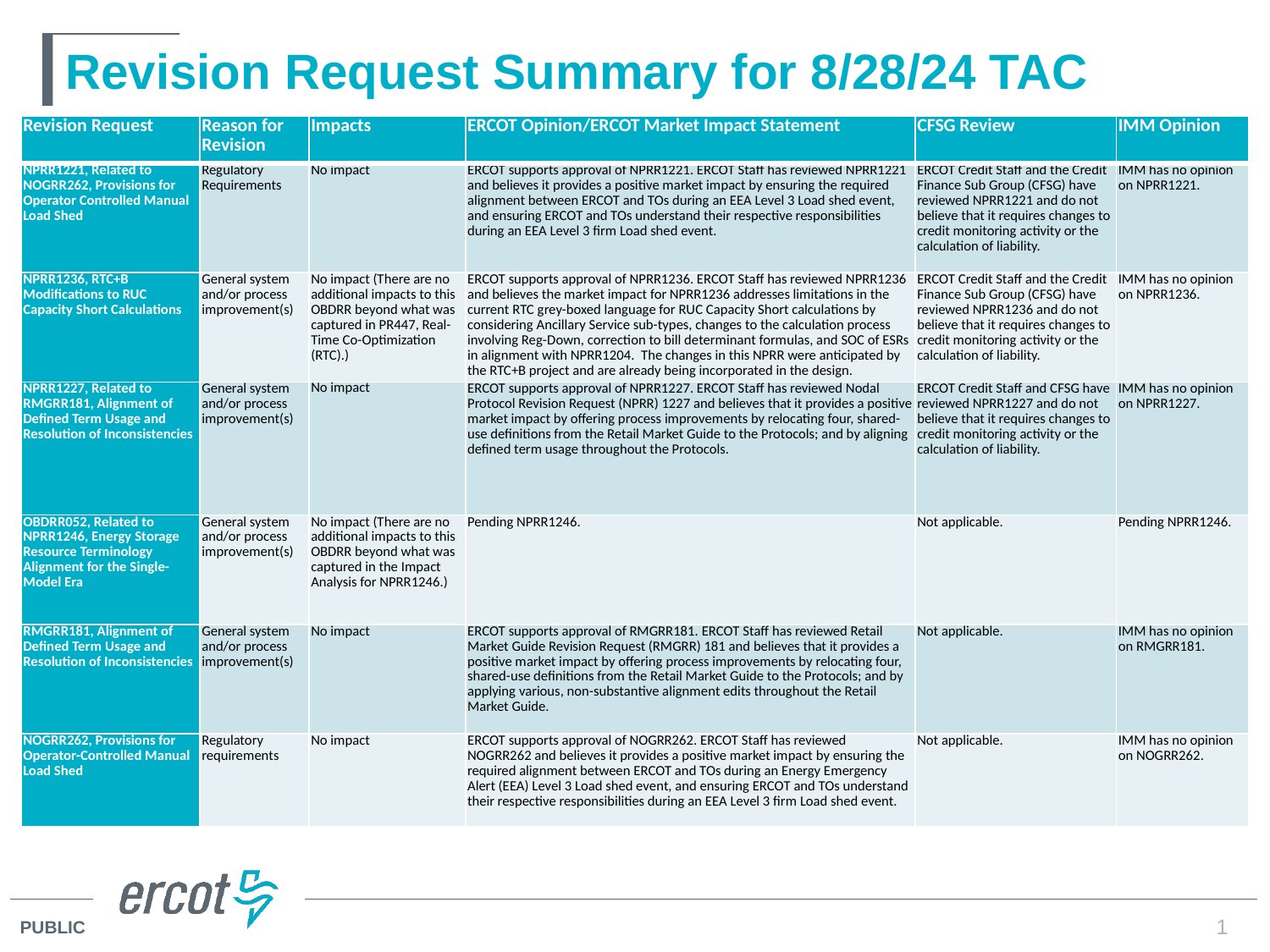

# Revision Request Summary for 8/28/24 TAC
| Revision Request | Reason for Revision | Impacts | ERCOT Opinion/ERCOT Market Impact Statement | CFSG Review | IMM Opinion |
| --- | --- | --- | --- | --- | --- |
| NPRR1221, Related to NOGRR262, Provisions for Operator Controlled Manual Load Shed | Regulatory Requirements | No impact | ERCOT supports approval of NPRR1221. ERCOT Staff has reviewed NPRR1221 and believes it provides a positive market impact by ensuring the required alignment between ERCOT and TOs during an EEA Level 3 Load shed event, and ensuring ERCOT and TOs understand their respective responsibilities during an EEA Level 3 firm Load shed event. | ERCOT Credit Staff and the Credit Finance Sub Group (CFSG) have reviewed NPRR1221 and do not believe that it requires changes to credit monitoring activity or the calculation of liability. | IMM has no opinion on NPRR1221. |
| NPRR1236, RTC+B Modifications to RUC Capacity Short Calculations | General system and/or process improvement(s) | No impact (There are no additional impacts to this OBDRR beyond what was captured in PR447, Real-Time Co-Optimization (RTC).) | ERCOT supports approval of NPRR1236. ERCOT Staff has reviewed NPRR1236 and believes the market impact for NPRR1236 addresses limitations in the current RTC grey-boxed language for RUC Capacity Short calculations by considering Ancillary Service sub-types, changes to the calculation process involving Reg-Down, correction to bill determinant formulas, and SOC of ESRs in alignment with NPRR1204. The changes in this NPRR were anticipated by the RTC+B project and are already being incorporated in the design. | ERCOT Credit Staff and the Credit Finance Sub Group (CFSG) have reviewed NPRR1236 and do not believe that it requires changes to credit monitoring activity or the calculation of liability. | IMM has no opinion on NPRR1236. |
| NPRR1227, Related to RMGRR181, Alignment of Defined Term Usage and Resolution of Inconsistencies | General system and/or process improvement(s) | No impact | ERCOT supports approval of NPRR1227. ERCOT Staff has reviewed Nodal Protocol Revision Request (NPRR) 1227 and believes that it provides a positive market impact by offering process improvements by relocating four, shared-use definitions from the Retail Market Guide to the Protocols; and by aligning defined term usage throughout the Protocols. | ERCOT Credit Staff and CFSG have reviewed NPRR1227 and do not believe that it requires changes to credit monitoring activity or the calculation of liability. | IMM has no opinion on NPRR1227. |
| OBDRR052, Related to NPRR1246, Energy Storage Resource Terminology Alignment for the Single-Model Era | General system and/or process improvement(s) | No impact (There are no additional impacts to this OBDRR beyond what was captured in the Impact Analysis for NPRR1246.) | Pending NPRR1246. | Not applicable. | Pending NPRR1246. |
| RMGRR181, Alignment of Defined Term Usage and Resolution of Inconsistencies | General system and/or process improvement(s) | No impact | ERCOT supports approval of RMGRR181. ERCOT Staff has reviewed Retail Market Guide Revision Request (RMGRR) 181 and believes that it provides a positive market impact by offering process improvements by relocating four, shared-use definitions from the Retail Market Guide to the Protocols; and by applying various, non-substantive alignment edits throughout the Retail Market Guide. | Not applicable. | IMM has no opinion on RMGRR181. |
| NOGRR262, Provisions for Operator-Controlled Manual Load Shed | Regulatory requirements | No impact | ERCOT supports approval of NOGRR262. ERCOT Staff has reviewed NOGRR262 and believes it provides a positive market impact by ensuring the required alignment between ERCOT and TOs during an Energy Emergency Alert (EEA) Level 3 Load shed event, and ensuring ERCOT and TOs understand their respective responsibilities during an EEA Level 3 firm Load shed event. | Not applicable. | IMM has no opinion on NOGRR262. |
1